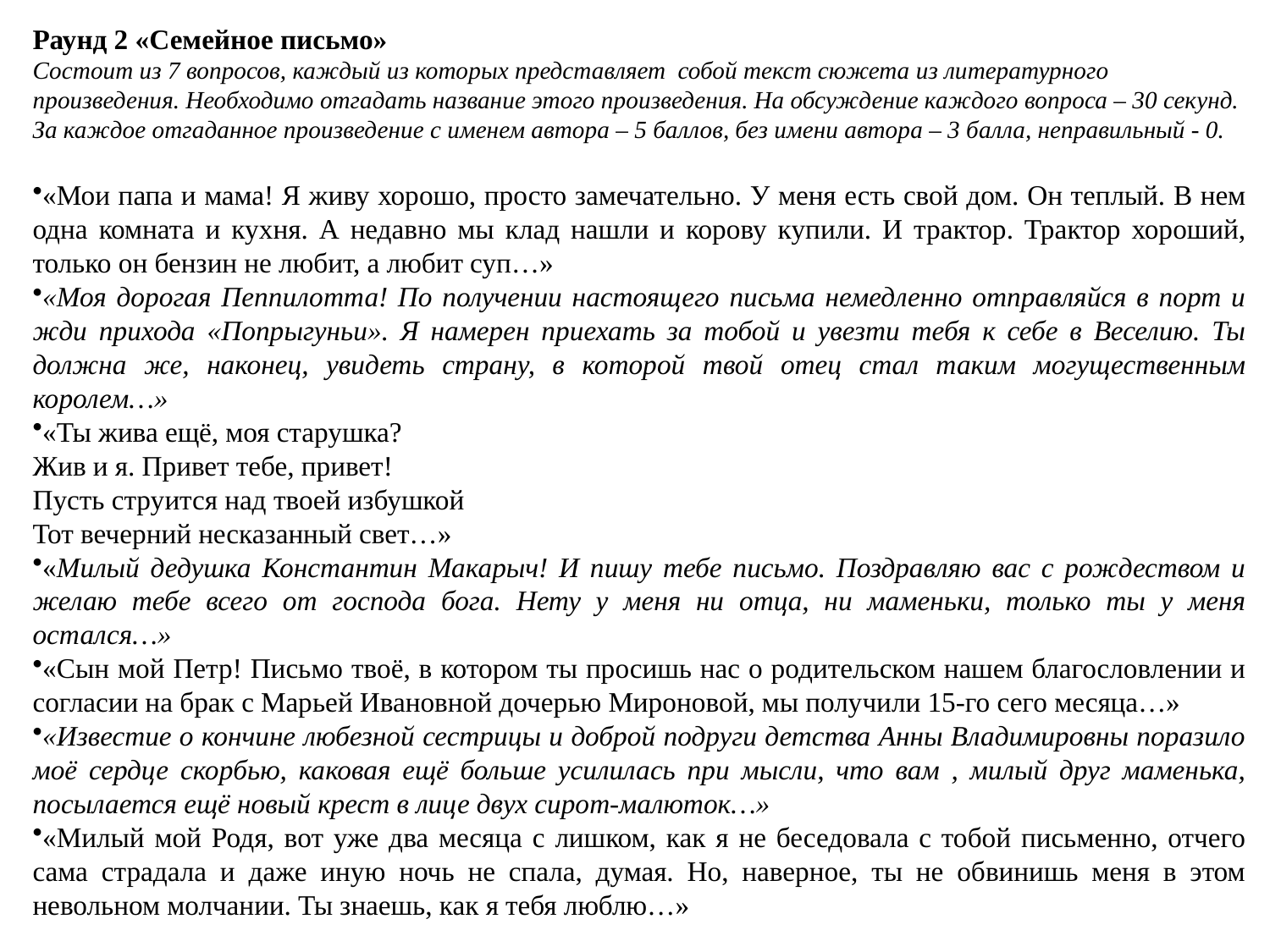

Раунд 2 «Семейное письмо»
Состоит из 7 вопросов, каждый из которых представляет  собой текст сюжета из литературного произведения. Необходимо отгадать название этого произведения. На обсуждение каждого вопроса – 30 секунд.
За каждое отгаданное произведение с именем автора – 5 баллов, без имени автора – 3 балла, неправильный - 0.

«Мои папа и мама! Я живу хорошо, просто замечательно. У меня есть свой дом. Он теплый. В нем одна комната и кухня. А недавно мы клад нашли и корову купили. И трактор. Трактор хороший, только он бензин не любит, а любит суп…»
«Моя дорогая Пеппилотта! По получении настоящего письма немедленно отправляйся в порт и жди прихода «Попрыгуньи». Я намерен приехать за тобой и увезти тебя к себе в Веселию. Ты должна же, наконец, увидеть страну, в которой твой отец стал таким могущественным королем…»
«Ты жива ещё, моя старушка?
Жив и я. Привет тебе, привет!
Пусть струится над твоей избушкой
Тот вечерний несказанный свет…»
«Милый дедушка Константин Макарыч! И пишу тебе письмо. Поздравляю вас с рождеством и желаю тебе всего от господа бога. Нету у меня ни отца, ни маменьки, только ты у меня остался…»
«Сын мой Петр! Письмо твоё, в котором ты просишь нас о родительском нашем благословлении и согласии на брак с Марьей Ивановной дочерью Мироновой, мы получили 15-го сего месяца…»
«Известие о кончине любезной сестрицы и доброй подруги детства Анны Владимировны поразило моё сердце скорбью, каковая ещё больше усилилась при мысли, что вам , милый друг маменька, посылается ещё новый крест в лице двух сирот-малюток…»
«Милый мой Родя, вот уже два месяца с лишком, как я не беседовала с тобой письменно, отчего сама страдала и даже иную ночь не спала, думая. Но, наверное, ты не обвинишь меня в этом невольном молчании. Ты знаешь, как я тебя люблю…»